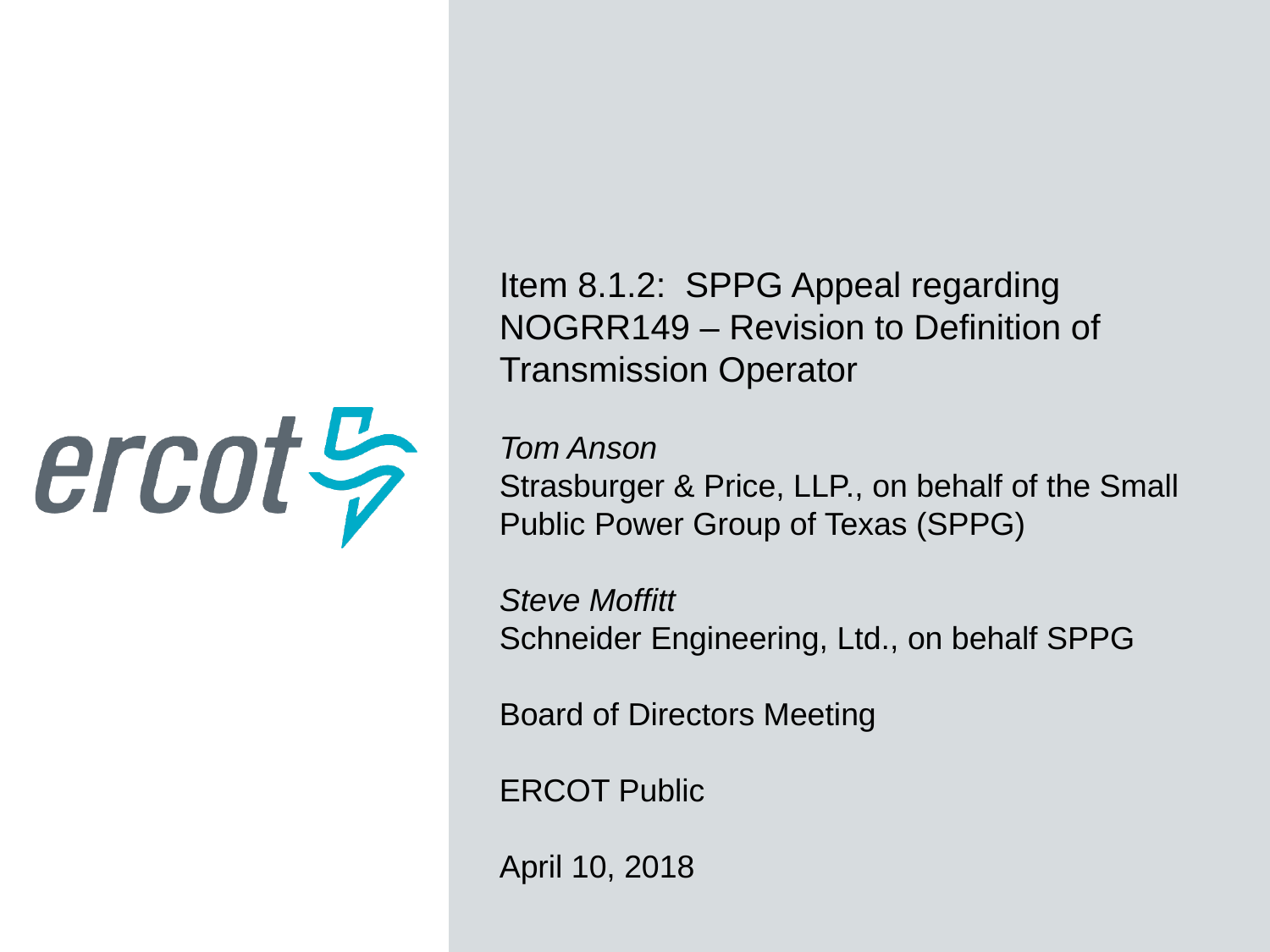

Item 8.1.2:  SPPG Appeal regarding NOGRR149 – Revision to Definition of Transmission Operator

Tom Anson
Strasburger & Price, LLP., on behalf of the Small Public Power Group of Texas (SPPG)

Steve Moffitt
Schneider Engineering, Ltd., on behalf SPPG

Board of Directors Meeting

ERCOT Public

April 10, 2018